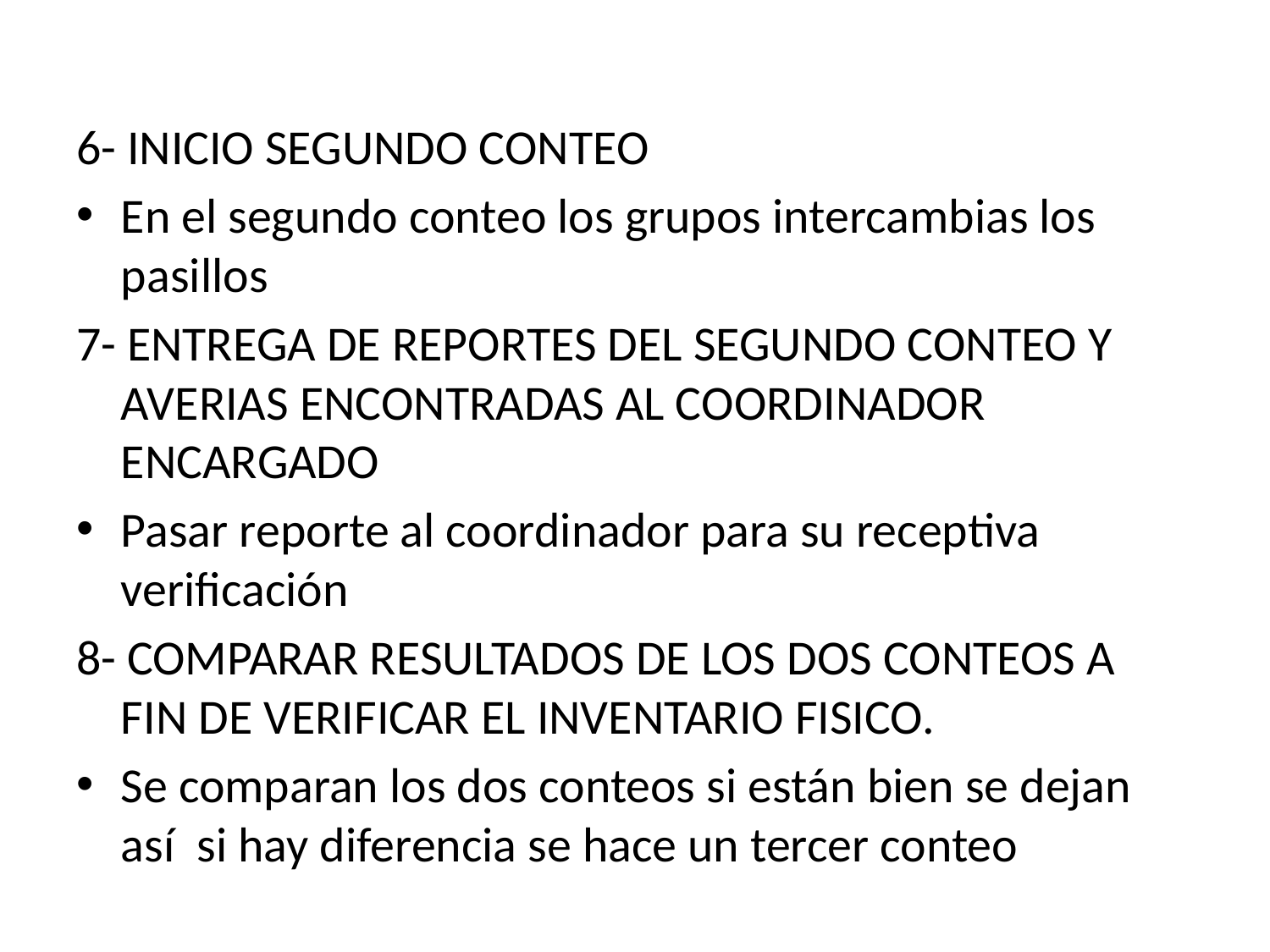

#
6- INICIO SEGUNDO CONTEO
En el segundo conteo los grupos intercambias los pasillos
7- ENTREGA DE REPORTES DEL SEGUNDO CONTEO Y AVERIAS ENCONTRADAS AL COORDINADOR ENCARGADO
Pasar reporte al coordinador para su receptiva verificación
8- COMPARAR RESULTADOS DE LOS DOS CONTEOS A FIN DE VERIFICAR EL INVENTARIO FISICO.
Se comparan los dos conteos si están bien se dejan así  si hay diferencia se hace un tercer conteo